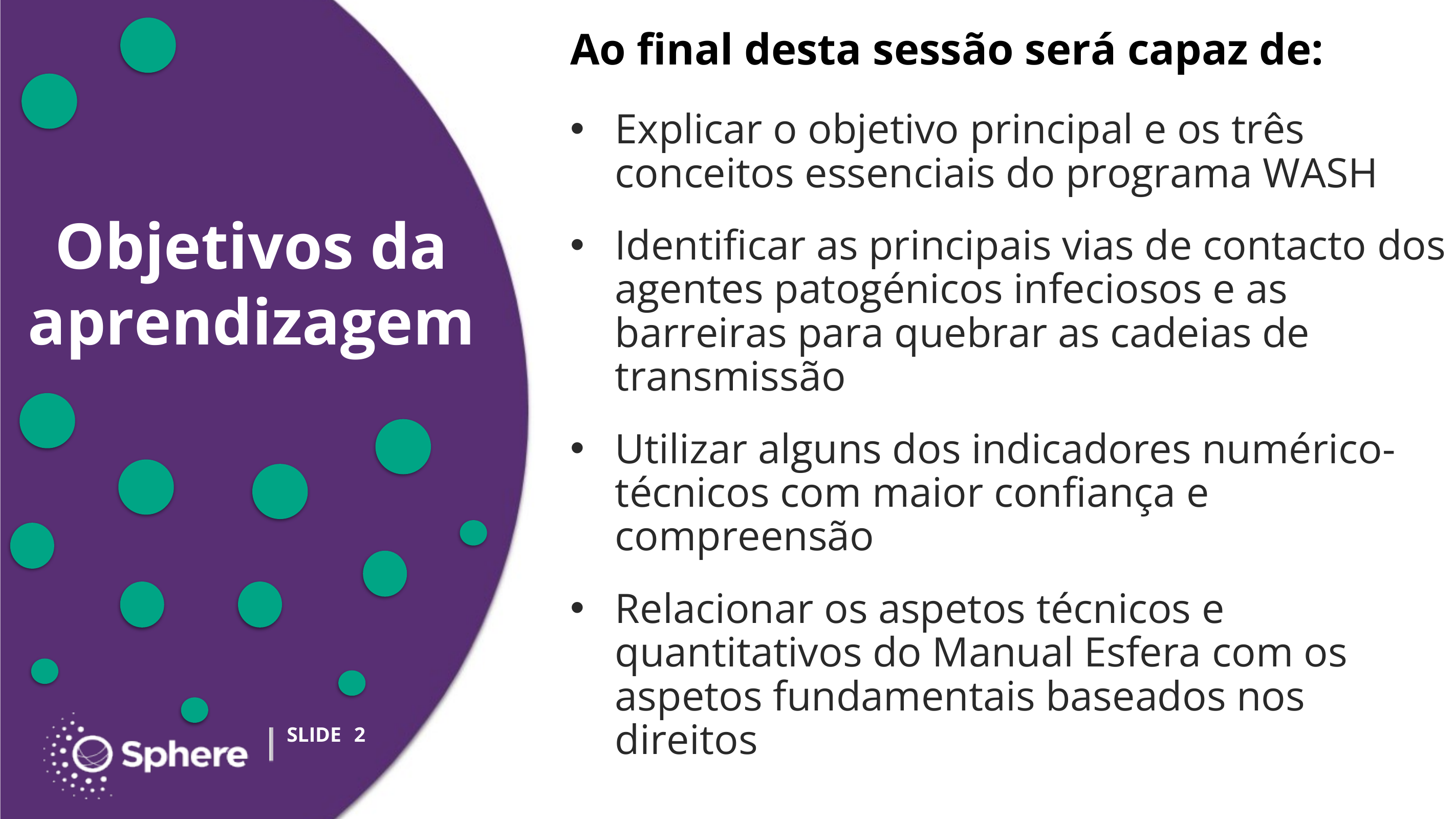

# Ao final desta sessão será capaz de:

Explicar o objetivo principal e os três conceitos essenciais do programa WASH
Identificar as principais vias de contacto dos agentes patogénicos infeciosos e as barreiras para quebrar as cadeias de transmissão
Utilizar alguns dos indicadores numérico-técnicos com maior confiança e compreensão
Relacionar os aspetos técnicos e quantitativos do Manual Esfera com os aspetos fundamentais baseados nos direitos
2